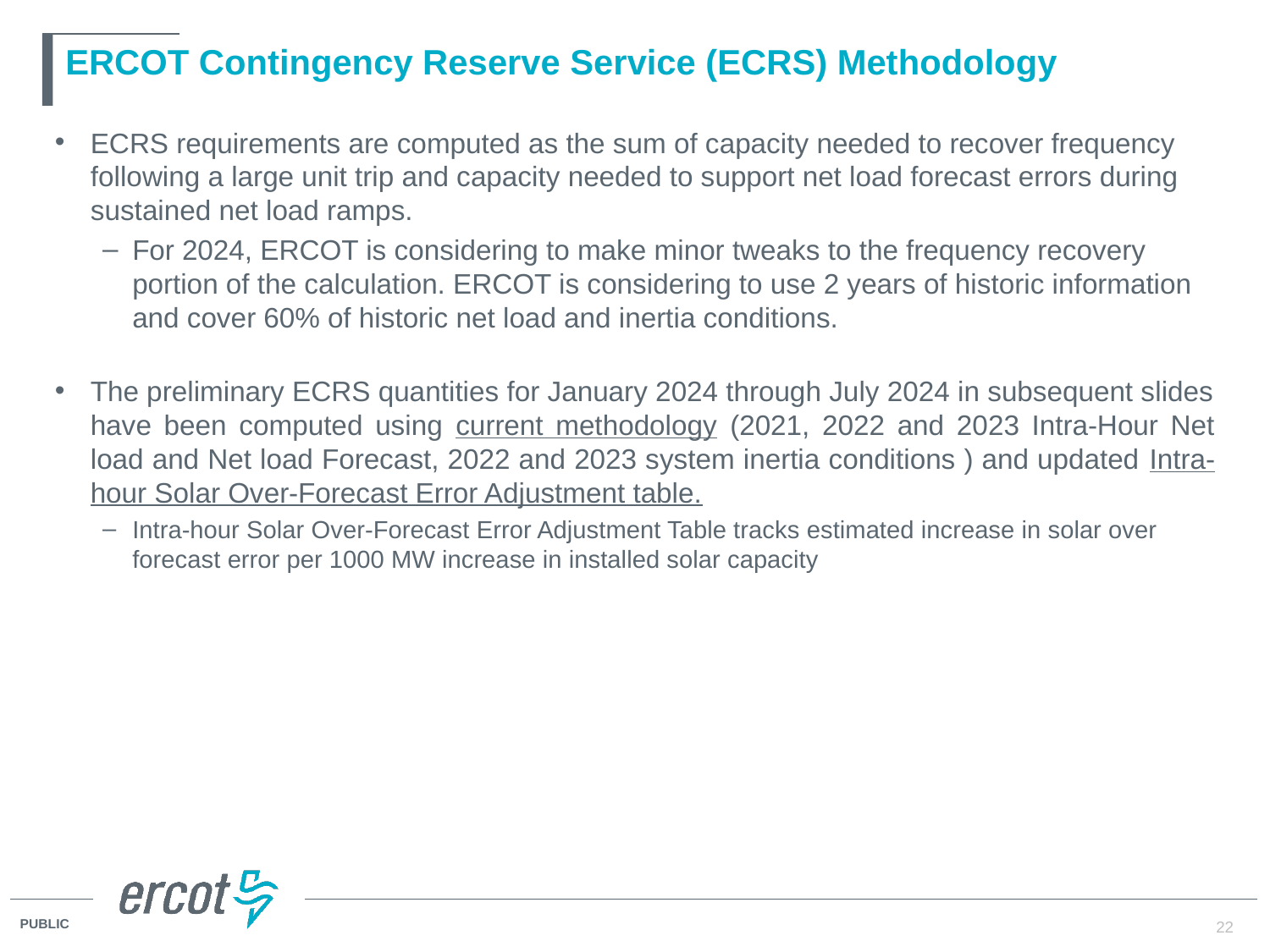

# ERCOT Contingency Reserve Service (ECRS) Methodology
ECRS requirements are computed as the sum of capacity needed to recover frequency following a large unit trip and capacity needed to support net load forecast errors during sustained net load ramps.
For 2024, ERCOT is considering to make minor tweaks to the frequency recovery portion of the calculation. ERCOT is considering to use 2 years of historic information and cover 60% of historic net load and inertia conditions.

The preliminary ECRS quantities for January 2024 through July 2024 in subsequent slides have been computed using current methodology (2021, 2022 and 2023 Intra-Hour Net load and Net load Forecast, 2022 and 2023 system inertia conditions ) and updated Intra-hour Solar Over-Forecast Error Adjustment table.
Intra-hour Solar Over-Forecast Error Adjustment Table tracks estimated increase in solar over forecast error per 1000 MW increase in installed solar capacity

22